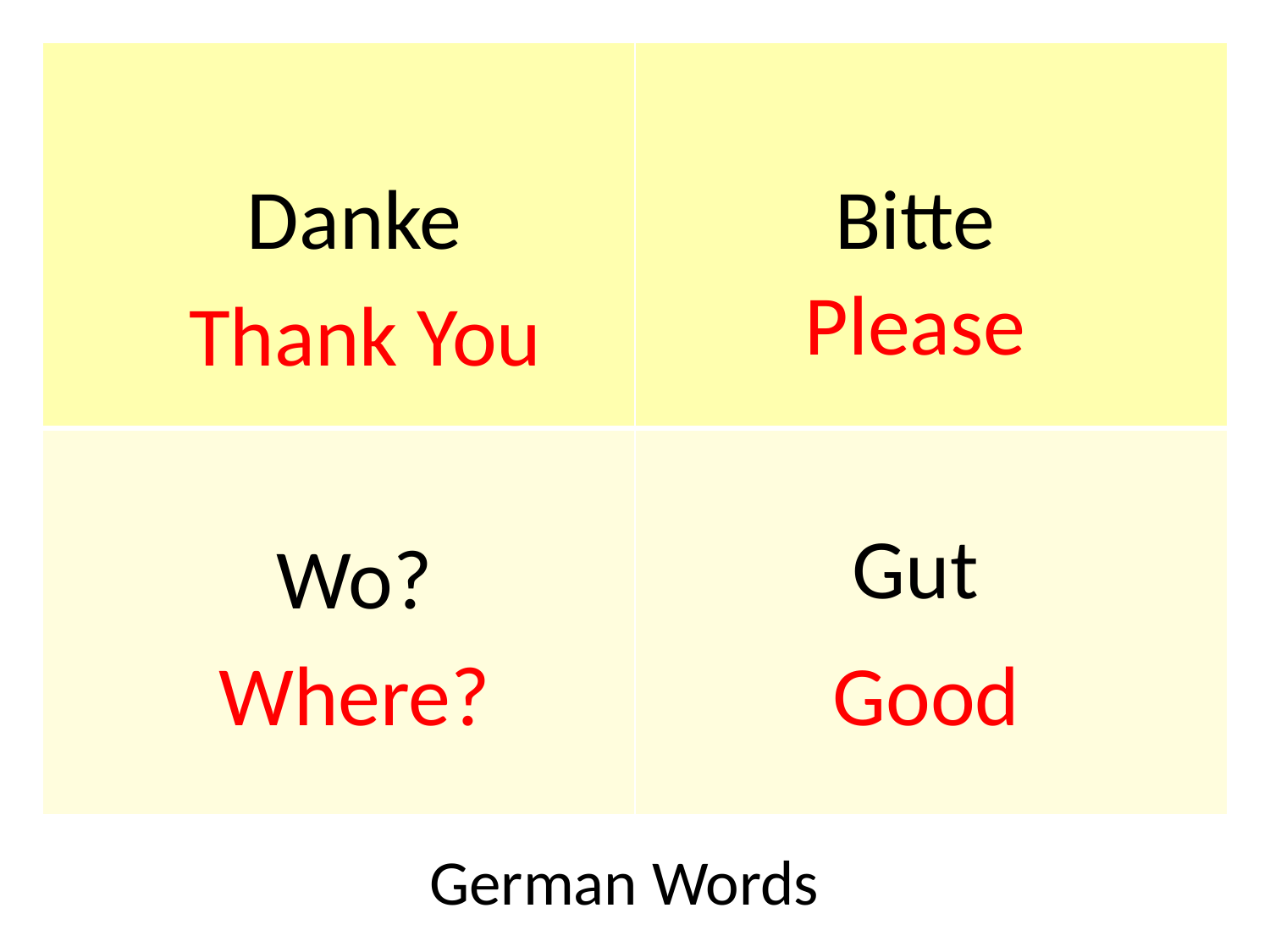

|  |  |
| --- | --- |
|  |  |
Danke
Bitte
Please
Thank You
Gut
Wo?
Where?
Good
German Words